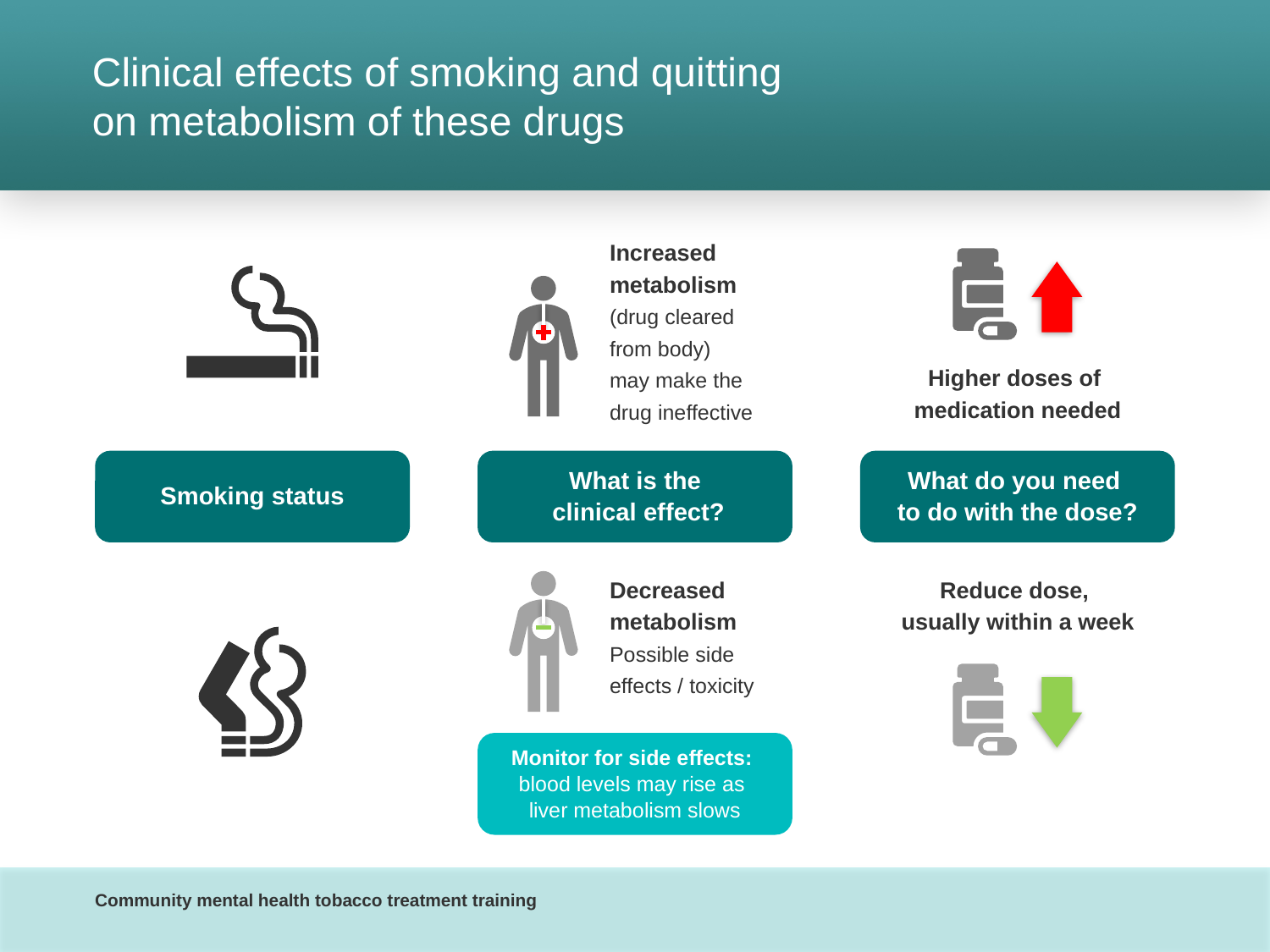

# Clinical effects of smoking and quitting on metabolism of these drugs
Increased
metabolism
(drug cleared
from body)
may make the
drug ineffective

Higher doses of
medication needed
Smoking status
What is the
 clinical effect?
What do you need
to do with the dose?
Decreased
metabolism
Possible side
effects / toxicity
Reduce dose,
usually within a week

Monitor for side effects:
blood levels may rise as
liver metabolism slows
Community mental health tobacco treatment training